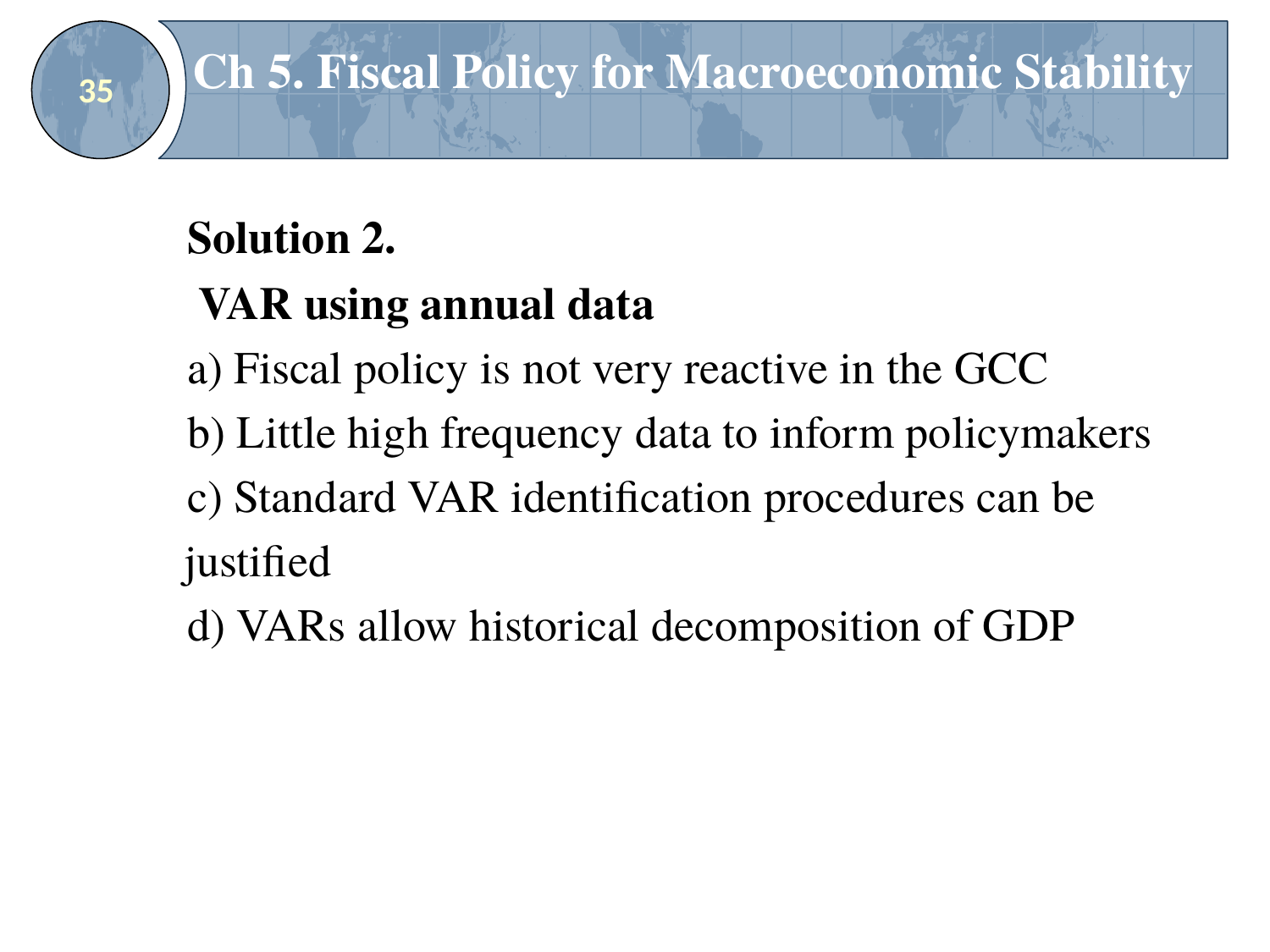

# Ch 5. Fiscal Policy for Macroeconomic Stability
35
	 	Solution 2.
		 VAR using annual data
		a) Fiscal policy is not very reactive in the GCC
		b) Little high frequency data to inform policymakers
		c) Standard VAR identification procedures can be
               justified
		d) VARs allow historical decomposition of GDP